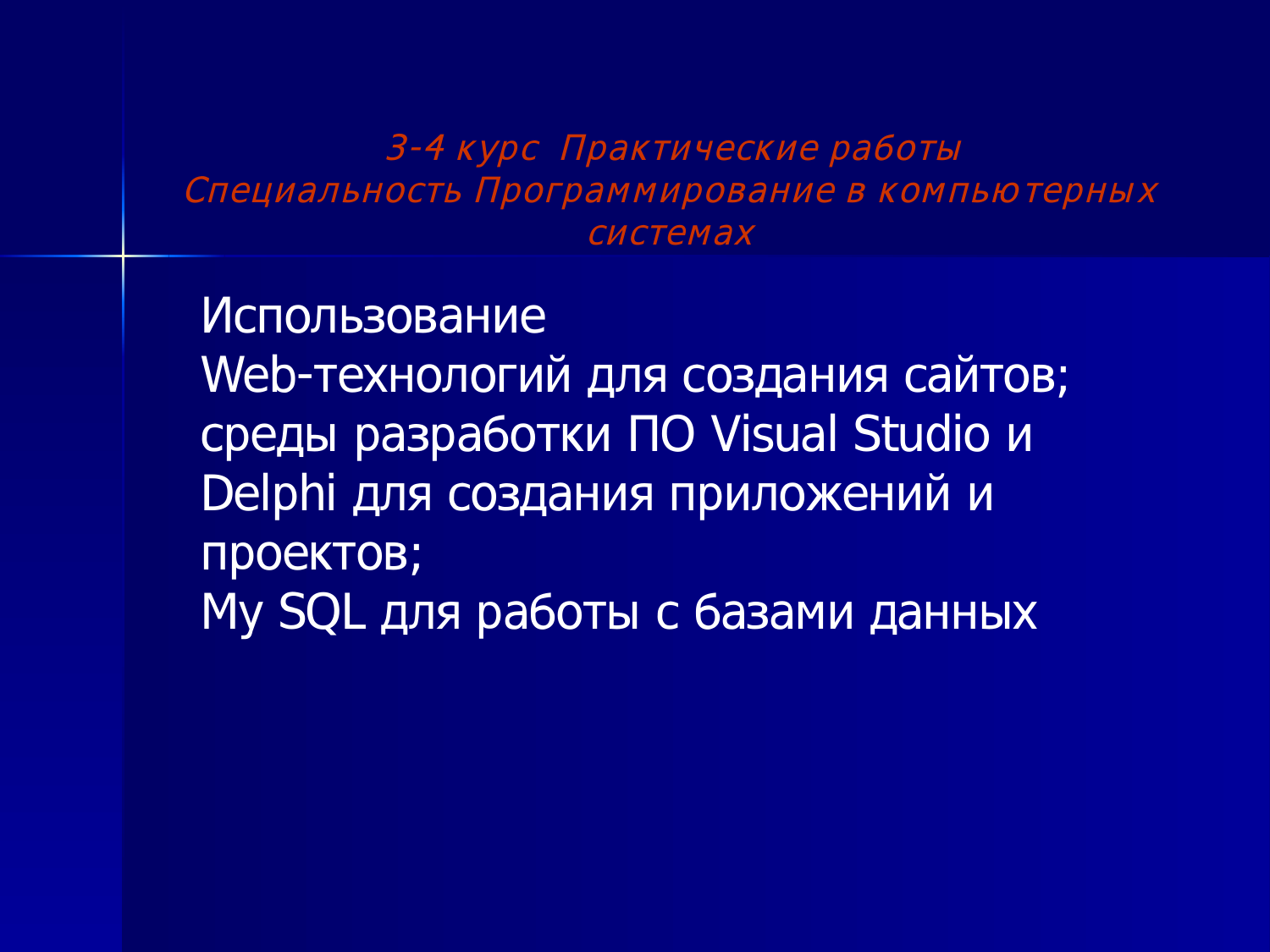

3-4 курс  Практические работы
Специальность Программирование в компьютерных системах
Использование
Web-технологий для создания сайтов;
среды разработки ПО Visual Studio и Delphi для создания приложений и проектов;
My SQL для работы с базами данных